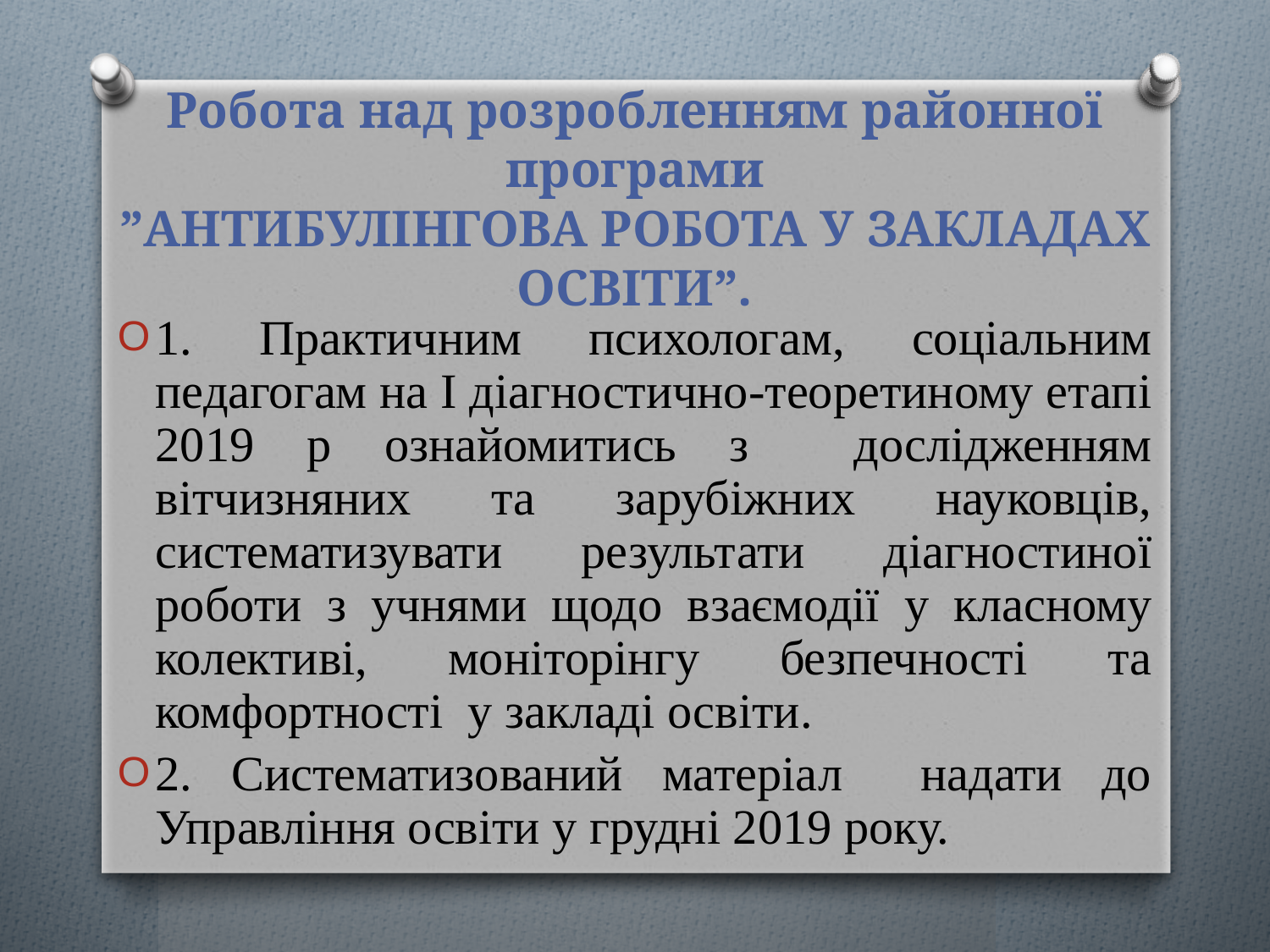

# Робота над розробленням районної програми ”АНТИБУЛІНГОВА РОБОТА У ЗАКЛАДАХ ОСВІТИ”.
1. Практичним психологам, соціальним педагогам на I діагностично-теоретиному етапі 2019 р ознайомитись з  дослідженням вітчизняних та зарубіжних науковців, систематизувати результати діагностиної роботи з учнями щодо взаємодії у класному колективі, моніторінгу безпечності та комфортності  у закладі освіти.
2. Систематизований матеріал  надати до Управління освіти у грудні 2019 року.